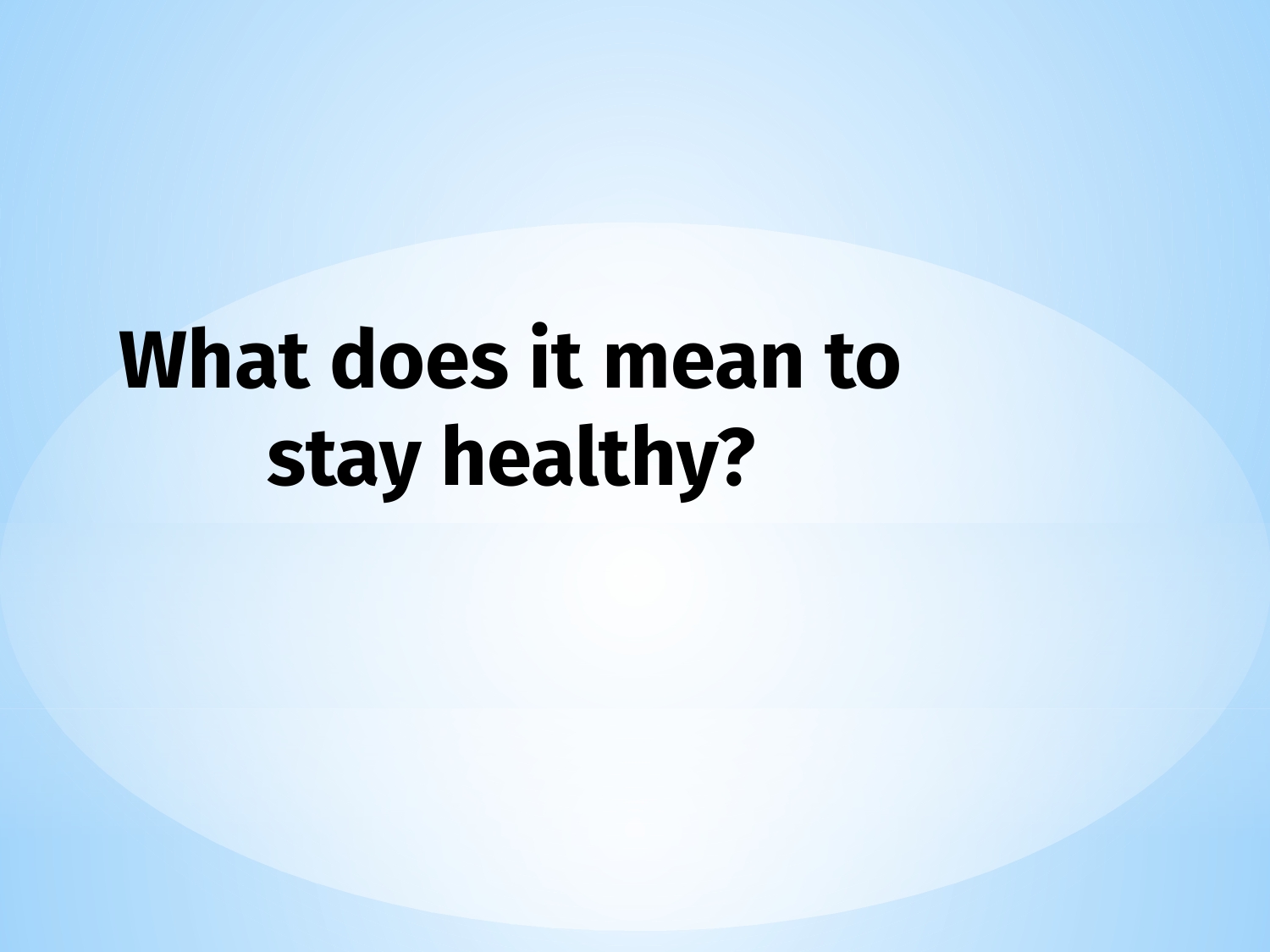

What does it mean to stay healthy?